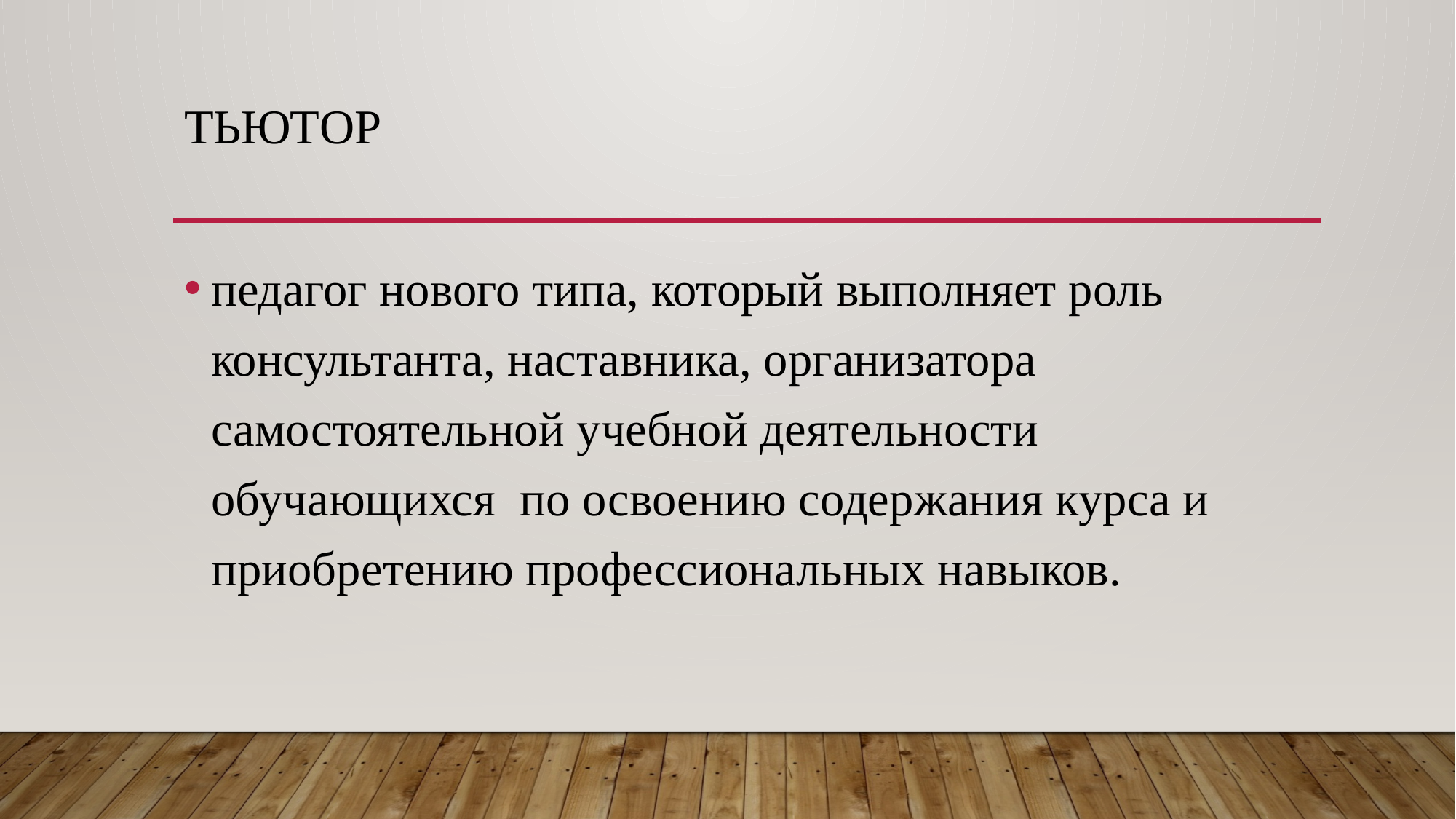

# Тьютор
педагог нового типа, который выполняет роль консультанта, наставника, организатора самостоятельной учебной деятельности обучающихся  по освоению содержания курса и приобретению профессиональных навыков.